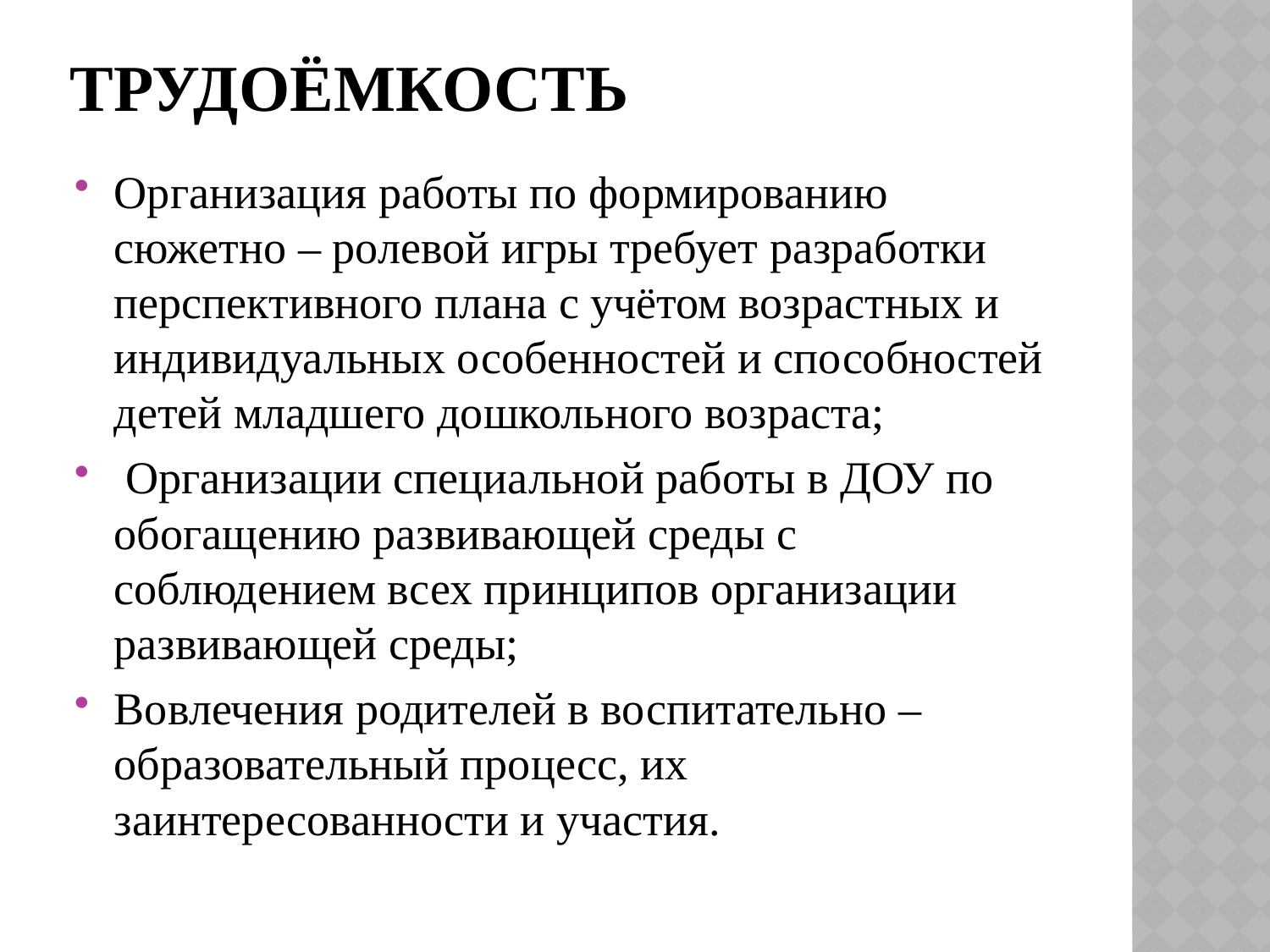

# Трудоёмкость
Организация работы по формированию сюжетно – ролевой игры требует разработки перспективного плана с учётом возрастных и индивидуальных особенностей и способностей детей младшего дошкольного возраста;
 Организации специальной работы в ДОУ по обогащению развивающей среды с соблюдением всех принципов организации развивающей среды;
Вовлечения родителей в воспитательно – образовательный процесс, их заинтересованности и участия.